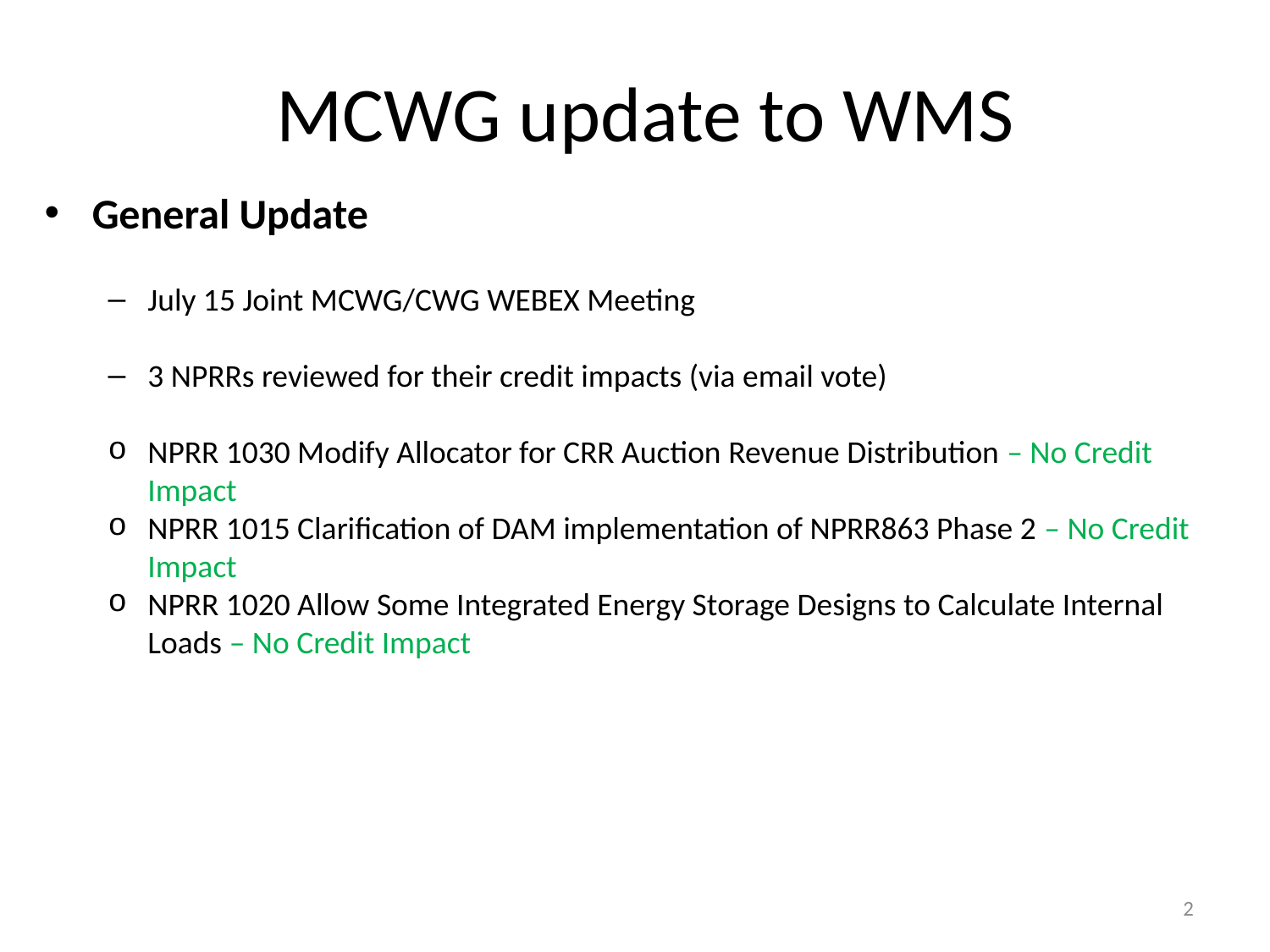

# MCWG update to WMS
General Update

July 15 Joint MCWG/CWG WEBEX Meeting

3 NPRRs reviewed for their credit impacts (via email vote)

NPRR 1030 Modify Allocator for CRR Auction Revenue Distribution – No Credit Impact
NPRR 1015 Clarification of DAM implementation of NPRR863 Phase 2 – No Credit Impact
NPRR 1020 Allow Some Integrated Energy Storage Designs to Calculate Internal Loads – No Credit Impact

2